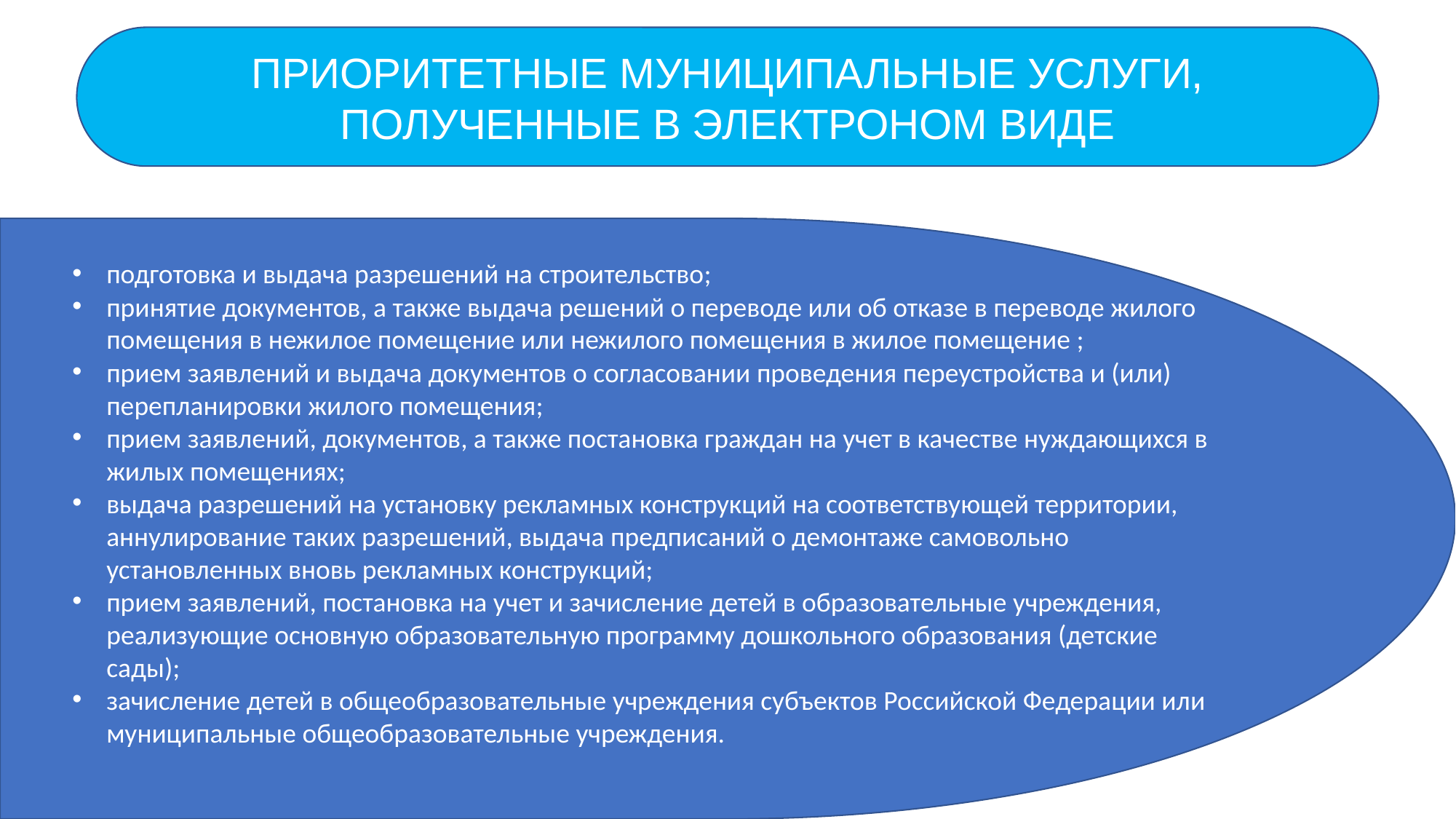

ПРИОРИТЕТНЫЕ МУНИЦИПАЛЬНЫЕ УСЛУГИ, ПОЛУЧЕННЫЕ В ЭЛЕКТРОНОМ ВИДЕ
подготовка и выдача разрешений на строительство;
принятие документов, а также выдача решений о переводе или об отказе в переводе жилого помещения в нежилое помещение или нежилого помещения в жилое помещение ;
прием заявлений и выдача документов о согласовании проведения переустройства и (или) перепланировки жилого помещения;
прием заявлений, документов, а также постановка граждан на учет в качестве нуждающихся в жилых помещениях;
выдача разрешений на установку рекламных конструкций на соответствующей территории, аннулирование таких разрешений, выдача предписаний о демонтаже самовольно установленных вновь рекламных конструкций;
прием заявлений, постановка на учет и зачисление детей в образовательные учреждения, реализующие основную образовательную программу дошкольного образования (детские сады);
зачисление детей в общеобразовательные учреждения субъектов Российской Федерации или муниципальные общеобразовательные учреждения.